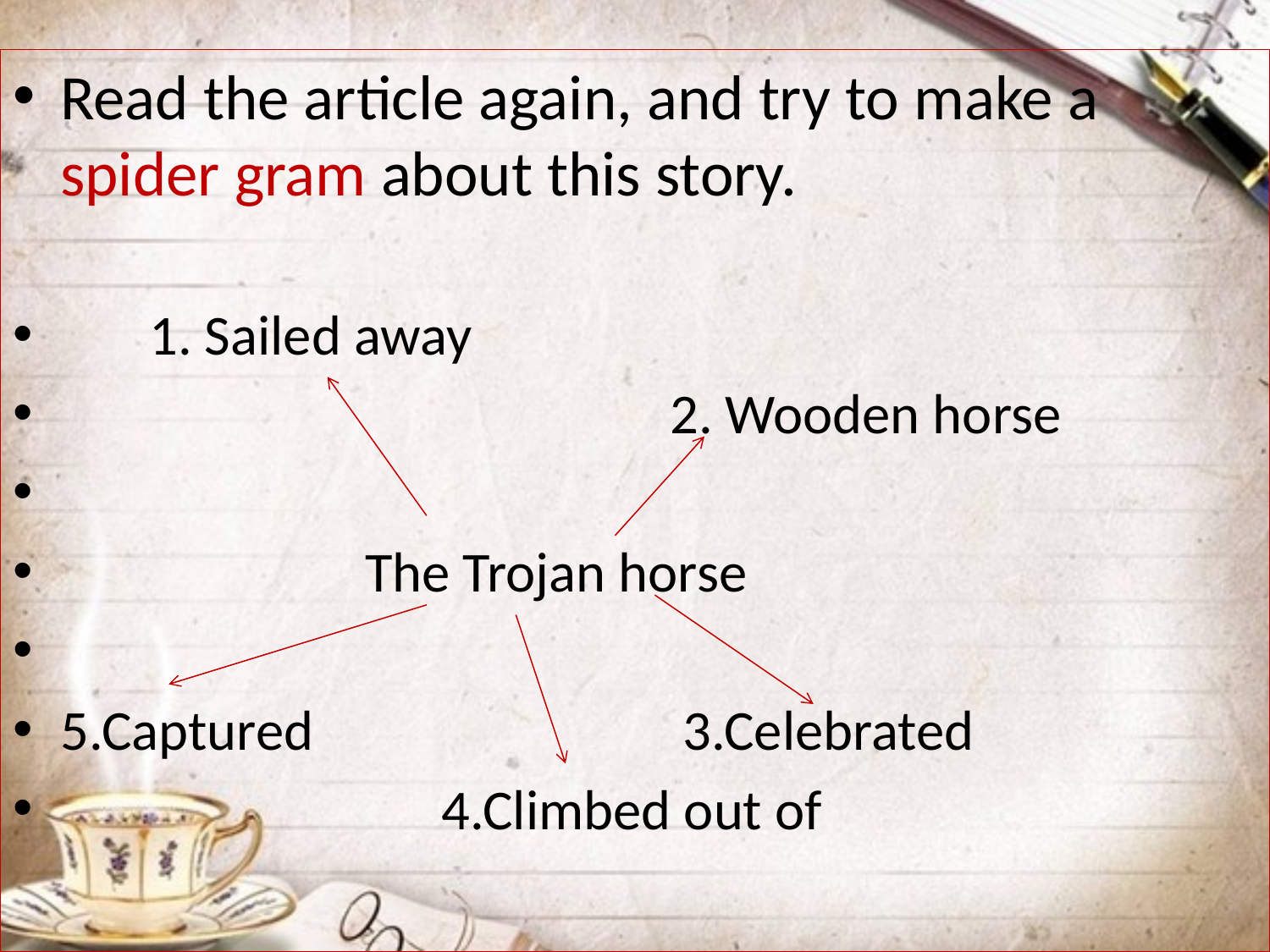

Read the article again, and try to make a spider gram about this story.

       1. Sailed away
		                            2. Wooden horse

                        The Trojan horse

5.Captured			         3.Celebrated
			4.Climbed out of